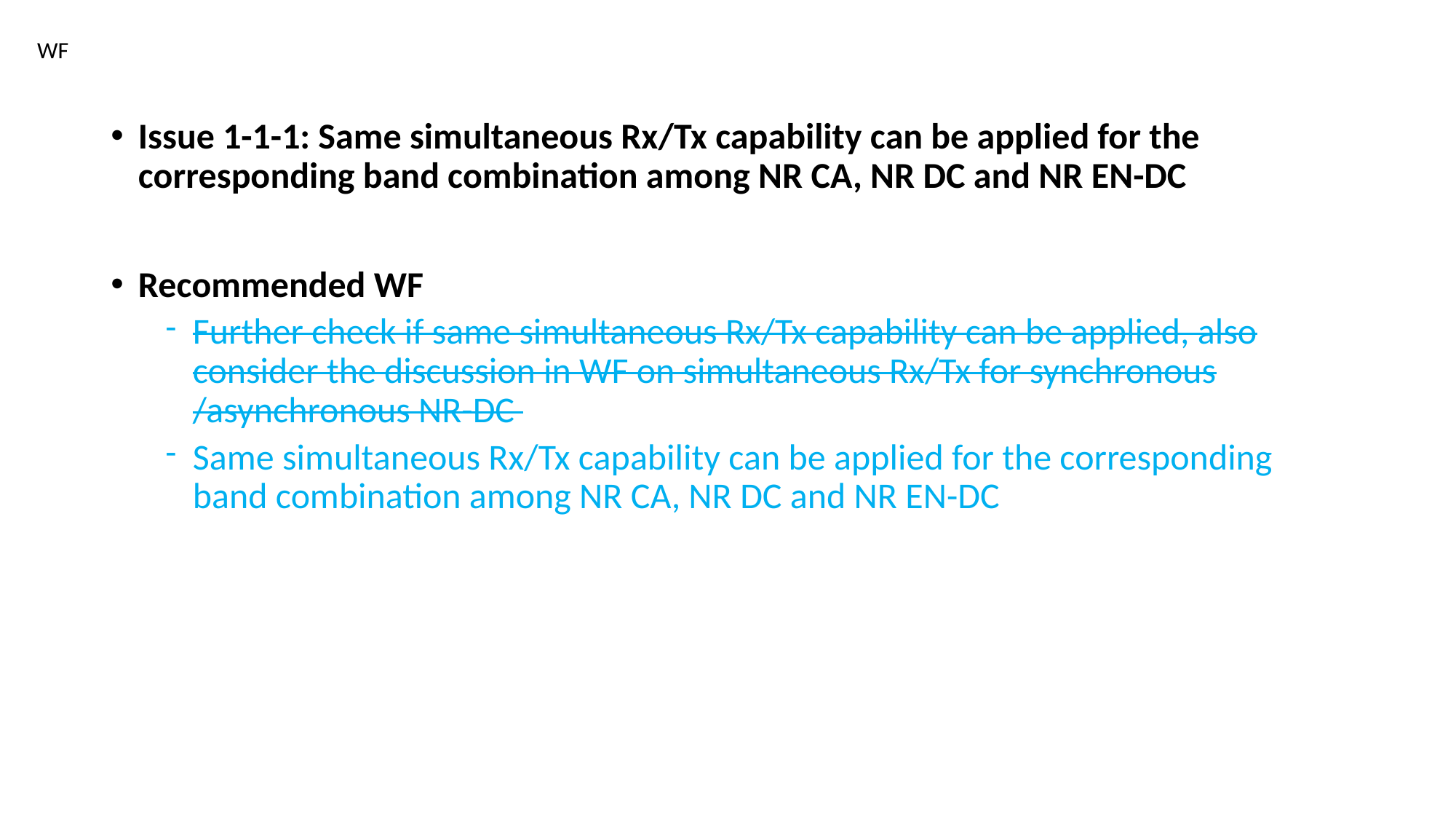

# WF
Issue 1-1-1: Same simultaneous Rx/Tx capability can be applied for the corresponding band combination among NR CA, NR DC and NR EN-DC

Recommended WF
Further check if same simultaneous Rx/Tx capability can be applied, also consider the discussion in WF on simultaneous Rx/Tx for synchronous /asynchronous NR-DC
Same simultaneous Rx/Tx capability can be applied for the corresponding band combination among NR CA, NR DC and NR EN-DC